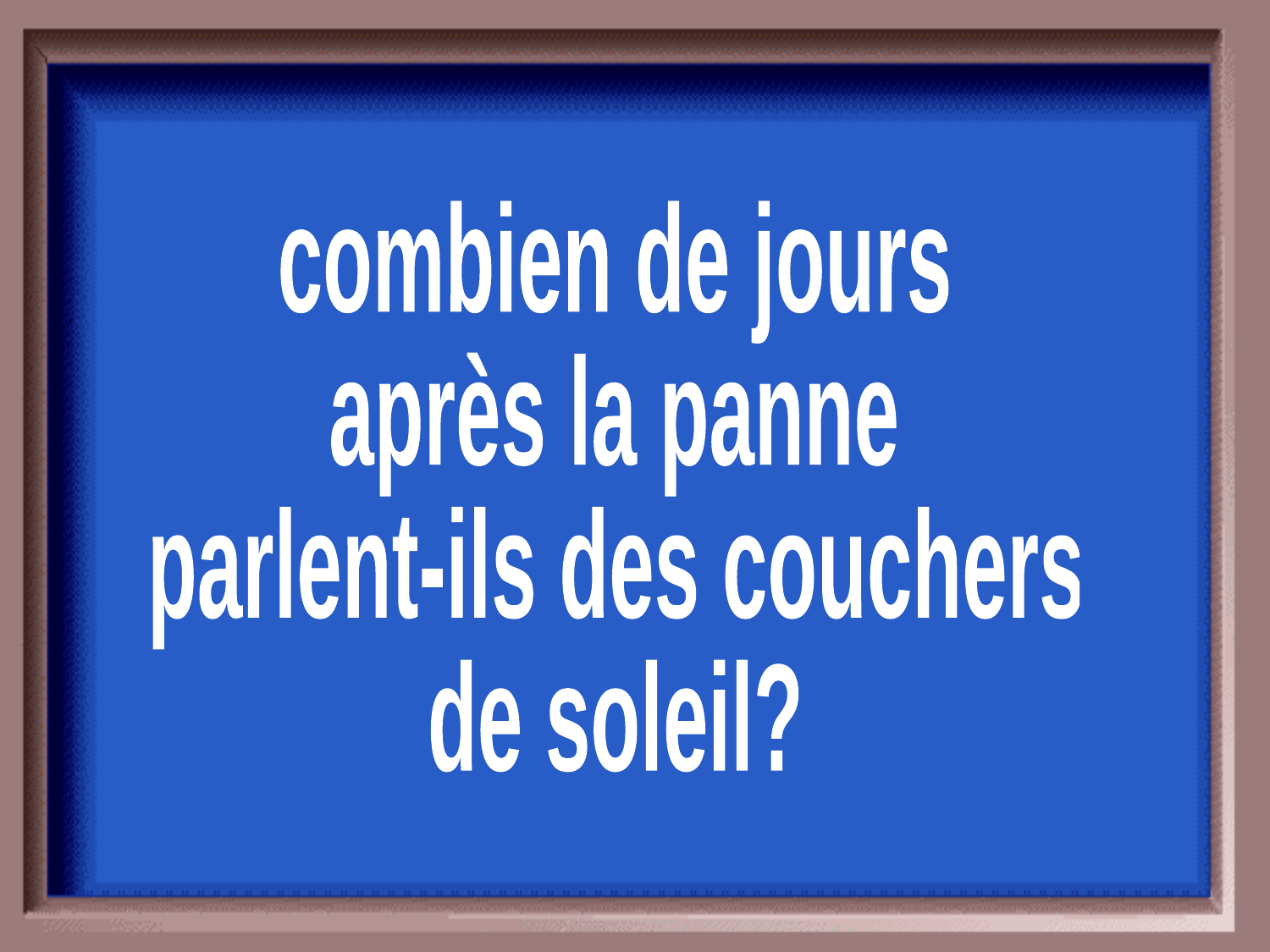

combien de jours
après la panne
parlent-ils des couchers
de soleil?